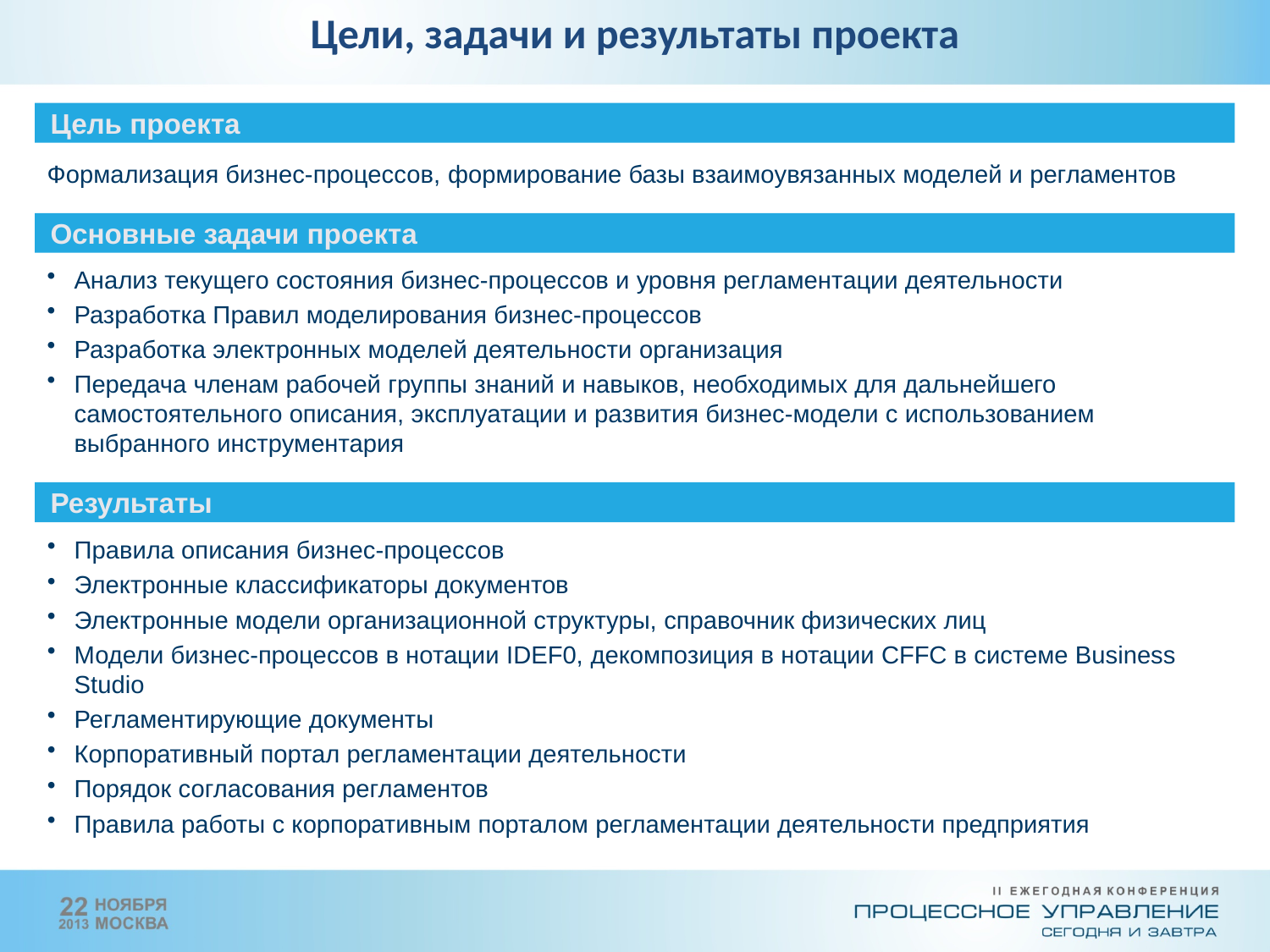

Цели, задачи и результаты проекта
  Цель проекта
Формализация бизнес-процессов, формирование базы взаимоувязанных моделей и регламентов
  Основные задачи проекта
Анализ текущего состояния бизнес-процессов и уровня регламентации деятельности
Разработка Правил моделирования бизнес-процессов
Разработка электронных моделей деятельности организация
Передача членам рабочей группы знаний и навыков, необходимых для дальнейшего самостоятельного описания, эксплуатации и развития бизнес-модели с использованием выбранного инструментария
  Результаты
Правила описания бизнес-процессов
Электронные классификаторы документов
Электронные модели организационной структуры, справочник физических лиц
Модели бизнес-процессов в нотации IDEF0, декомпозиция в нотации CFFC в системе Business Studio
Регламентирующие документы
Корпоративный портал регламентации деятельности
Порядок согласования регламентов
Правила работы с корпоративным порталом регламентации деятельности предприятия